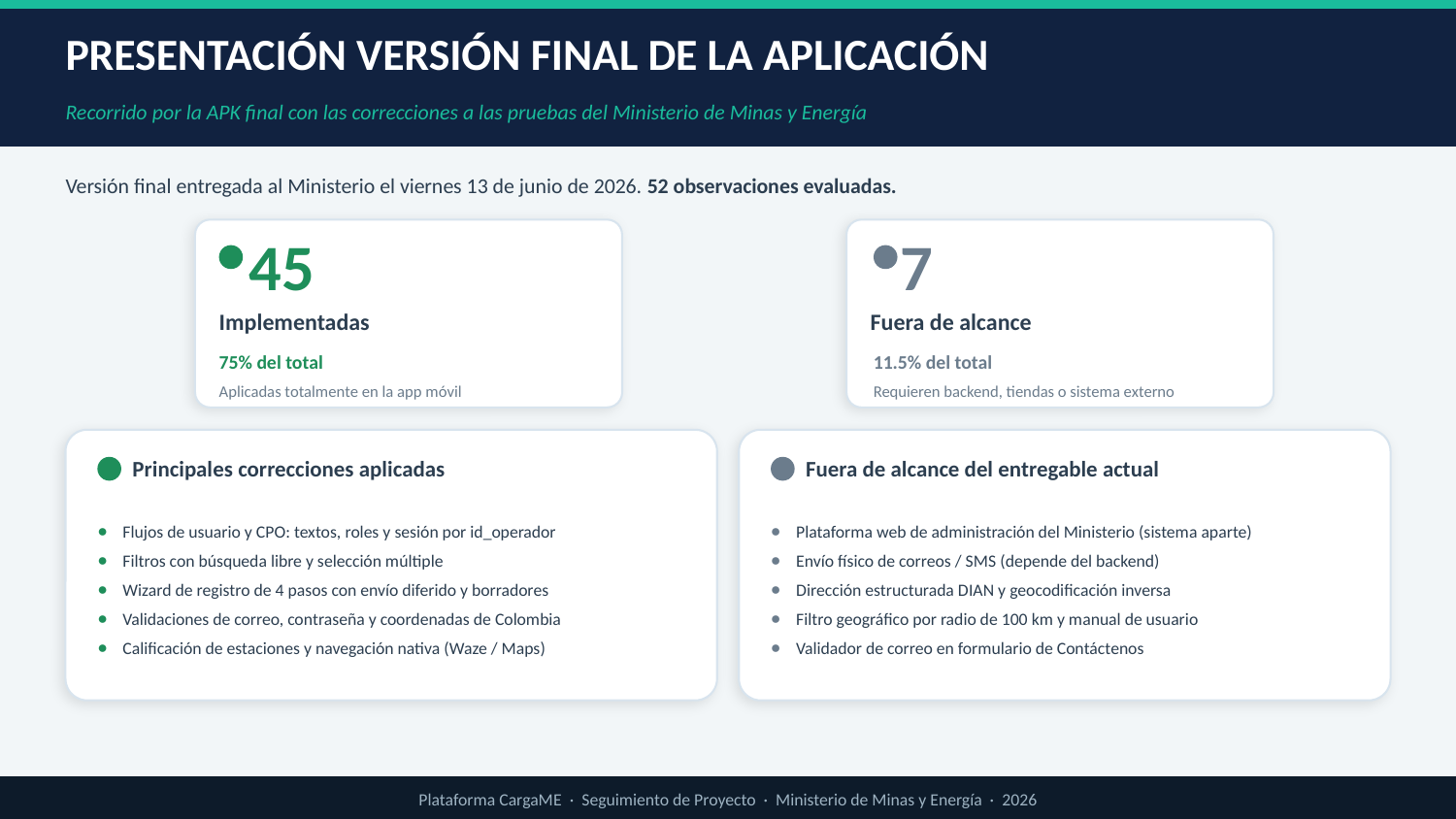

PRESENTACIÓN VERSIÓN FINAL DE LA APLICACIÓN
Recorrido por la APK final con las correcciones a las pruebas del Ministerio de Minas y Energía
Versión final entregada al Ministerio el viernes 13 de junio de 2026. 52 observaciones evaluadas.

45
7

Implementadas
Fuera de alcance
75% del total
Aplicadas totalmente en la app móvil
11.5% del total
Requieren backend, tiendas o sistema externo

Principales correcciones aplicadas
Fuera de alcance del entregable actual

Flujos de usuario y CPO: textos, roles y sesión por id_operador
Filtros con búsqueda libre y selección múltiple
Wizard de registro de 4 pasos con envío diferido y borradores
Validaciones de correo, contraseña y coordenadas de Colombia
Calificación de estaciones y navegación nativa (Waze / Maps)
Plataforma web de administración del Ministerio (sistema aparte)
Envío físico de correos / SMS (depende del backend)
Dirección estructurada DIAN y geocodificación inversa
Filtro geográfico por radio de 100 km y manual de usuario
Validador de correo en formulario de Contáctenos

Plataforma CargaME  ·  Seguimiento de Proyecto  ·  Ministerio de Minas y Energía  ·  2026